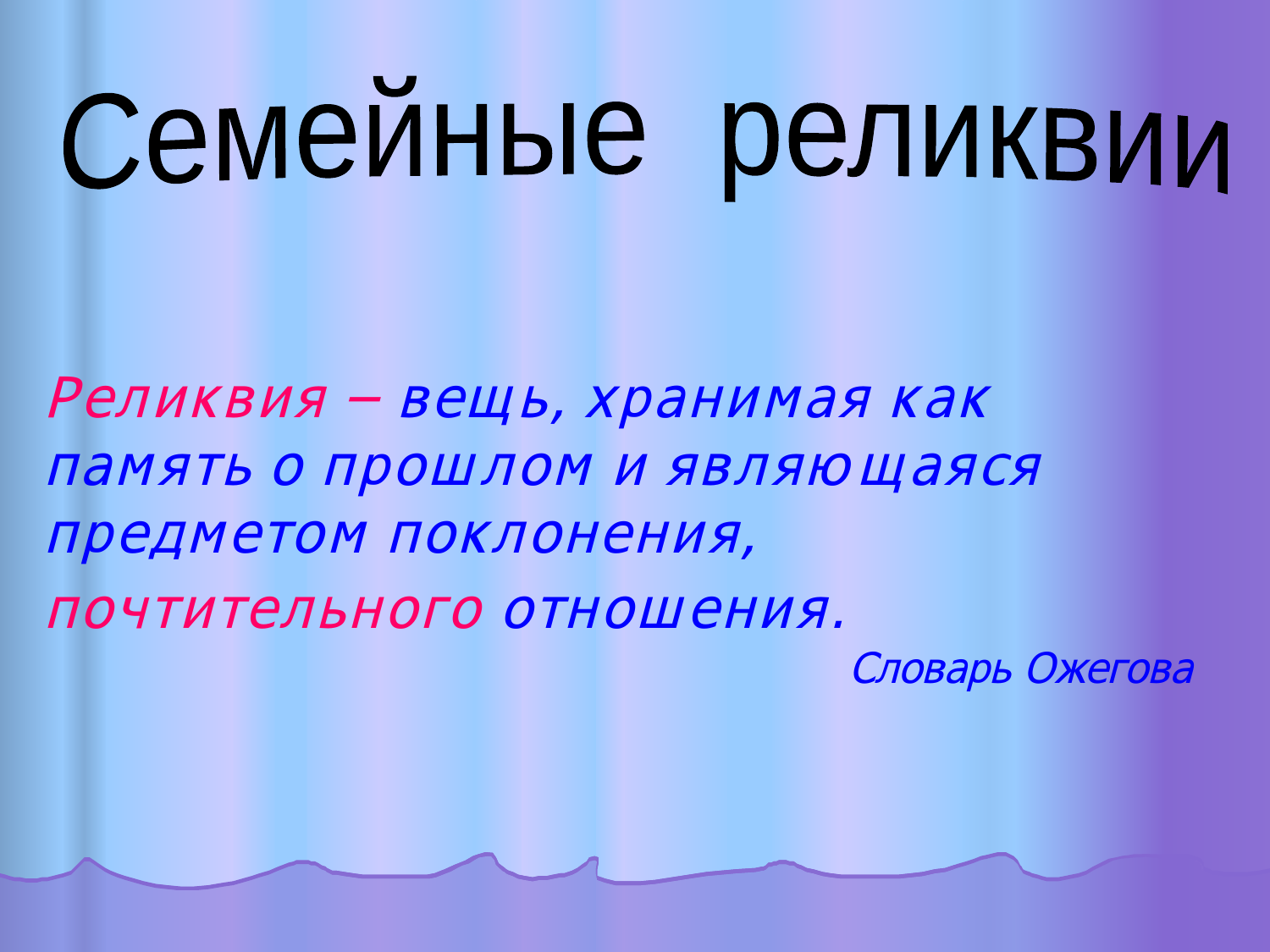

Семейные  реликвии

Реликвия – вещь, хранимая как память о прошлом и являющаяся предметом поклонения, почтительного отношения.
                                                                                 Словарь Ожегова